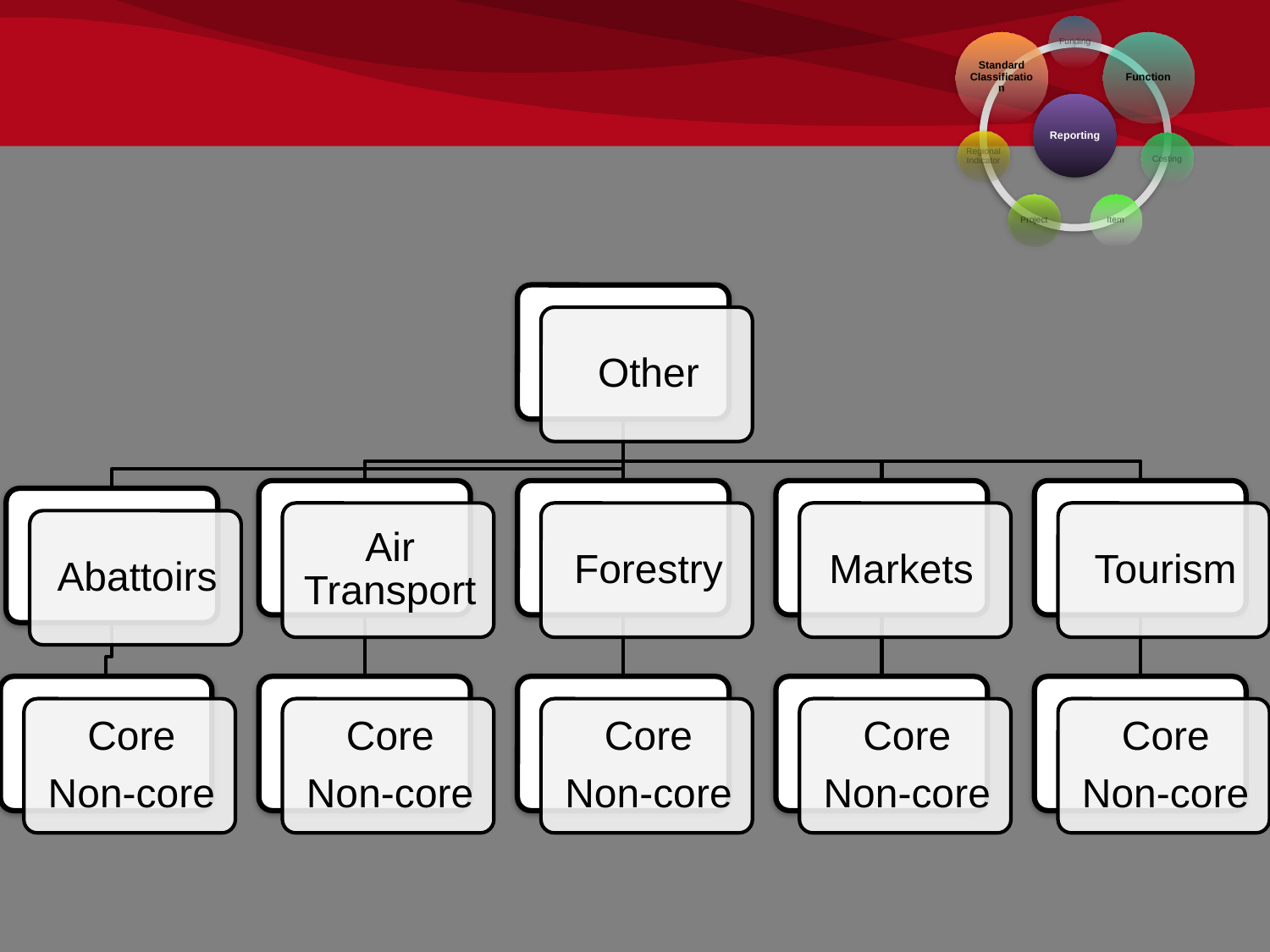

#
Reporting
Funding
Function
Costing
Item
Project
Regional Indicator
Standard Classification
Other
Abattoirs
Core
Non-core
Air Transport
Core
Non-core
Forestry
Core
Non-core
Markets
Core
Non-core
Tourism
Core
Non-core

136